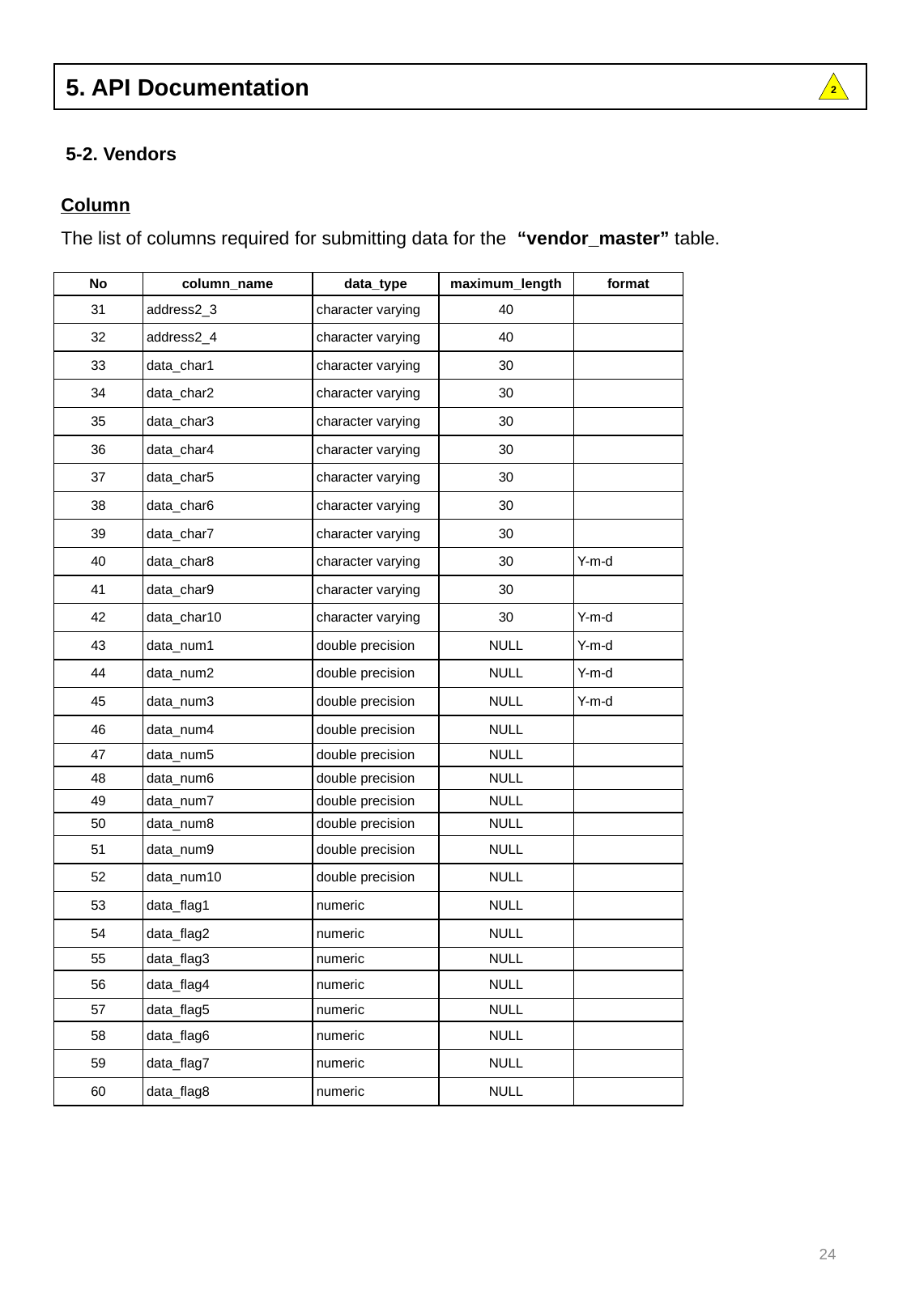

5. API Documentation
2
5-2. Vendors
Column
The list of columns required for submitting data for the  “vendor_master” table.
| No | column\_name | data\_type | maximum\_length | format |
| --- | --- | --- | --- | --- |
| 31 | address2\_3 | character varying | 40 |  |
| 32 | address2\_4 | character varying | 40 |  |
| 33 | data\_char1 | character varying | 30 |  |
| 34 | data\_char2 | character varying | 30 |  |
| 35 | data\_char3 | character varying | 30 |  |
| 36 | data\_char4 | character varying | 30 |  |
| 37 | data\_char5 | character varying | 30 |  |
| 38 | data\_char6 | character varying | 30 |  |
| 39 | data\_char7 | character varying | 30 |  |
| 40 | data\_char8 | character varying | 30 | Y-m-d |
| 41 | data\_char9 | character varying | 30 |  |
| 42 | data\_char10 | character varying | 30 | Y-m-d |
| 43 | data\_num1 | double precision | NULL | Y-m-d |
| 44 | data\_num2 | double precision | NULL | Y-m-d |
| 45 | data\_num3 | double precision | NULL | Y-m-d |
| 46 | data\_num4 | double precision | NULL |  |
| 47 | data\_num5 | double precision | NULL |  |
| 48 | data\_num6 | double precision | NULL |  |
| 49 | data\_num7 | double precision | NULL |  |
| 50 | data\_num8 | double precision | NULL |  |
| 51 | data\_num9 | double precision | NULL |  |
| 52 | data\_num10 | double precision | NULL |  |
| 53 | data\_flag1 | numeric | NULL |  |
| 54 | data\_flag2 | numeric | NULL |  |
| 55 | data\_flag3 | numeric | NULL |  |
| 56 | data\_flag4 | numeric | NULL |  |
| 57 | data\_flag5 | numeric | NULL |  |
| 58 | data\_flag6 | numeric | NULL |  |
| 59 | data\_flag7 | numeric | NULL |  |
| 60 | data\_flag8 | numeric | NULL |  |
24